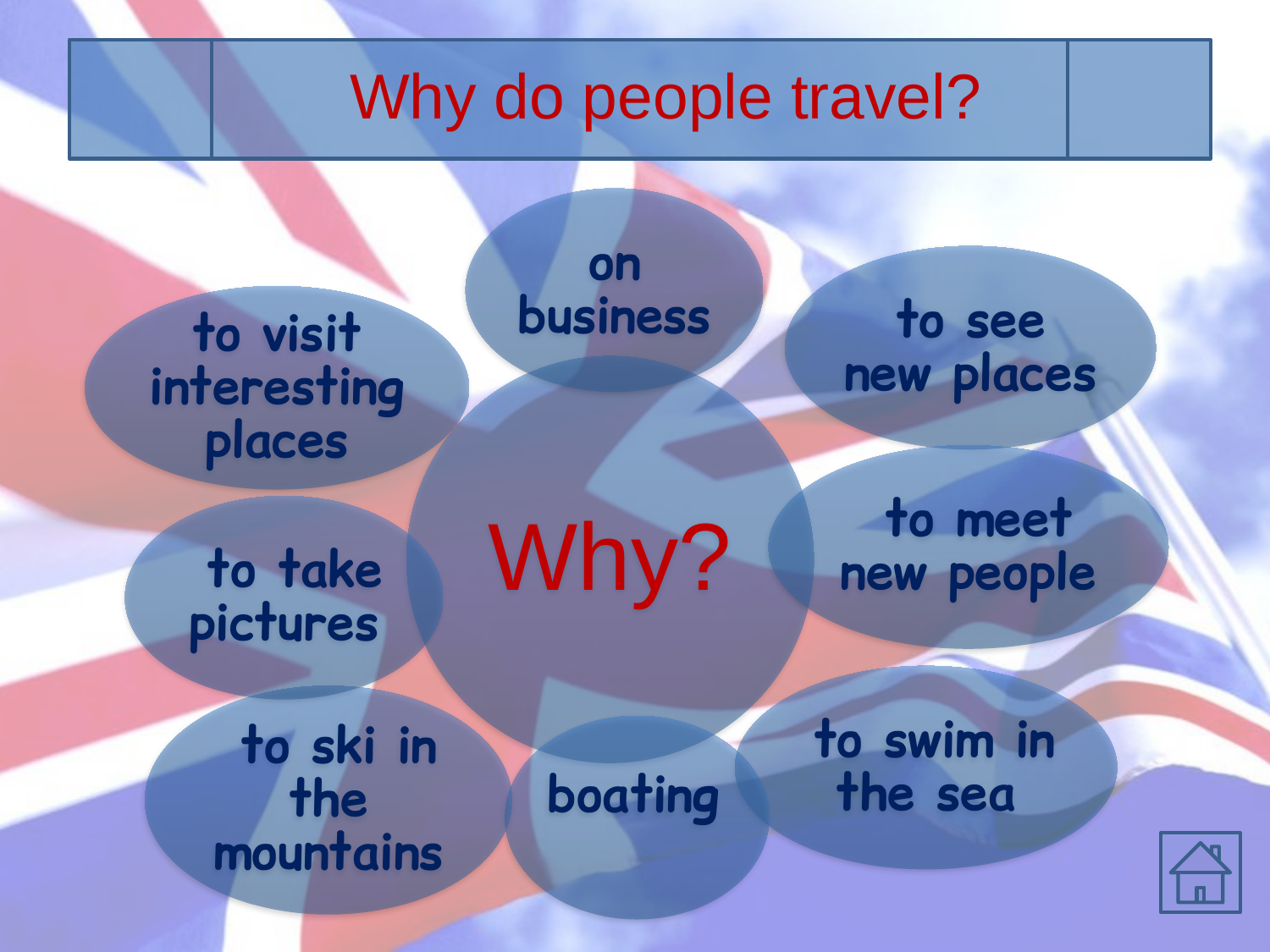

Why do people travel?
Why?
on business
to see new places
 to meet new people
 to swim in the sea
 boating

 to ski in the mountains
 to take pictures
to visit interesting places